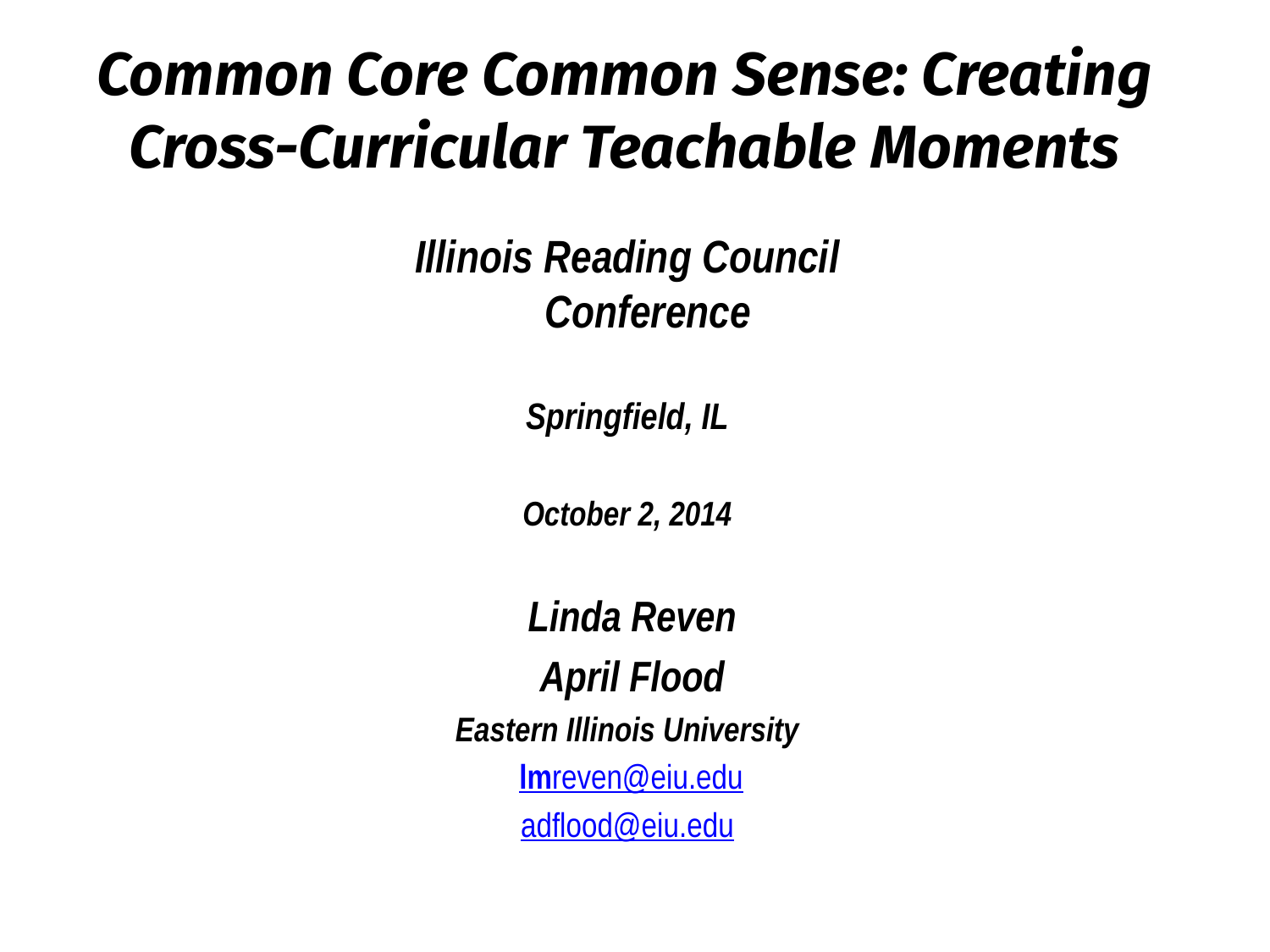

# Common Core Common Sense: Creating Cross-Curricular Teachable Moments

Illinois Reading Council Conference

Springfield, IL

October 2, 2014

 Linda Reven
 April Flood
Eastern Illinois University
 lmreven@eiu.edu
adflood@eiu.edu